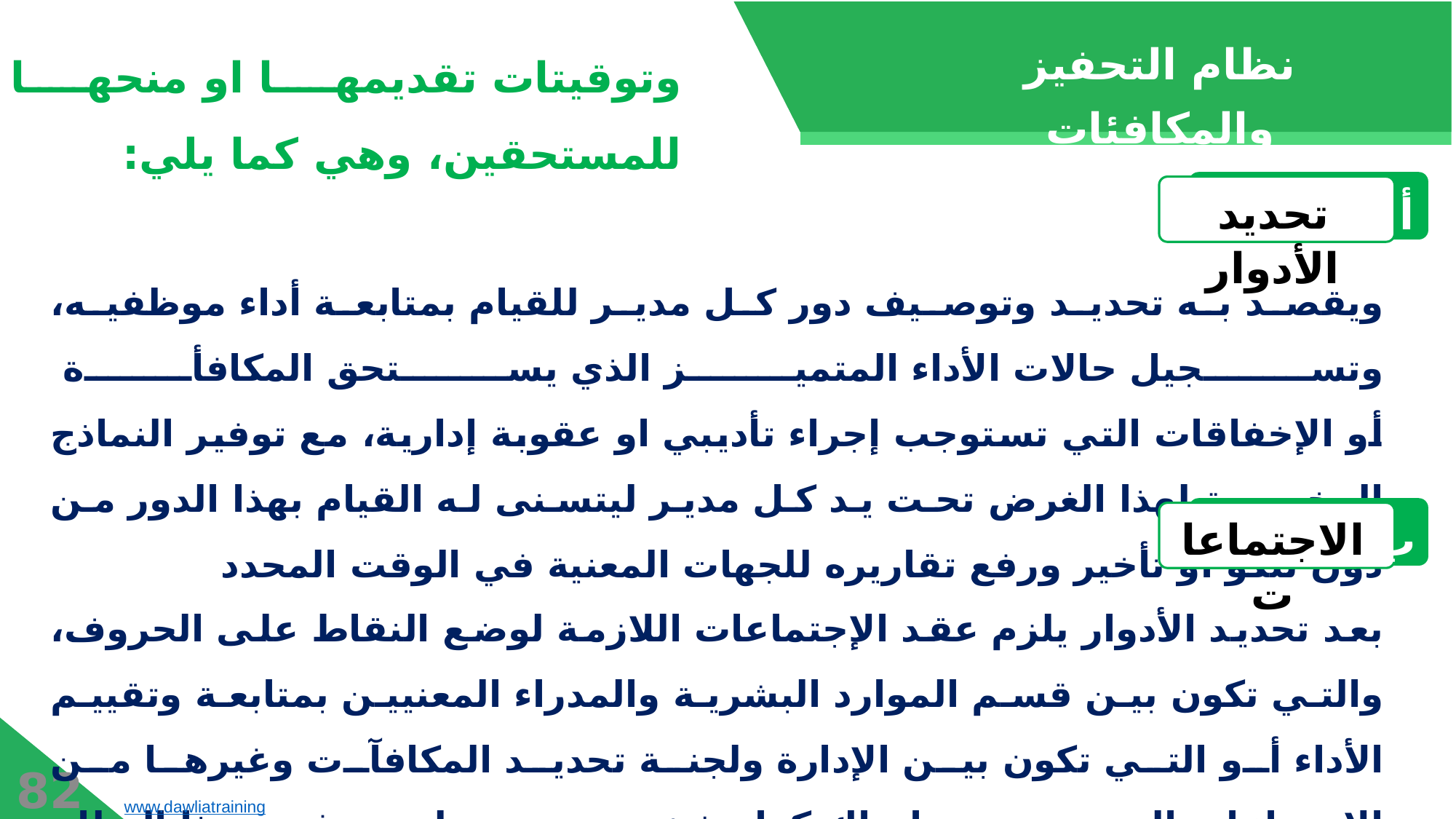

وتوقيتات تقديمها او منحها للمستحقين، وهي كما يلي:
نظام التحفيز والمكافئات

تحديد الأدوار
أ
ويقصد به تحديد وتوصيف دور كل مدير للقيام بمتابعة أداء موظفيه، وتسجيل حالات الأداء المتميز الذي يستحق المكافأة
أو الإخفاقات التي تستوجب إجراء تأديبي او عقوبة إدارية، مع توفير النماذج المخصصة لهذا الغرض تحت يد كل مدير ليتسنى له القيام بهذا الدور من دون تلكؤ او تأخير ورفع تقاريره للجهات المعنية في الوقت المحدد

الاجتماعات
ب
بعد تحديد الأدوار يلزم عقد الإجتماعات اللازمة لوضع النقاط على الحروف، والتي تكون بين قسم الموارد البشرية والمدراء المعنيين بمتابعة وتقييم الأداء أو التي تكون بين الإدارة ولجنة تحديد المكافآت وغيرها من الاجتماعات التي تضمن إدراك كل شخص معني لدوره في هذا النظام والتزامه الحياد والمهنية فيما يخص التقييم او التوصية او منح المكافأة على سبيل المثال لا الحصر
82
www.dawliatraining.com